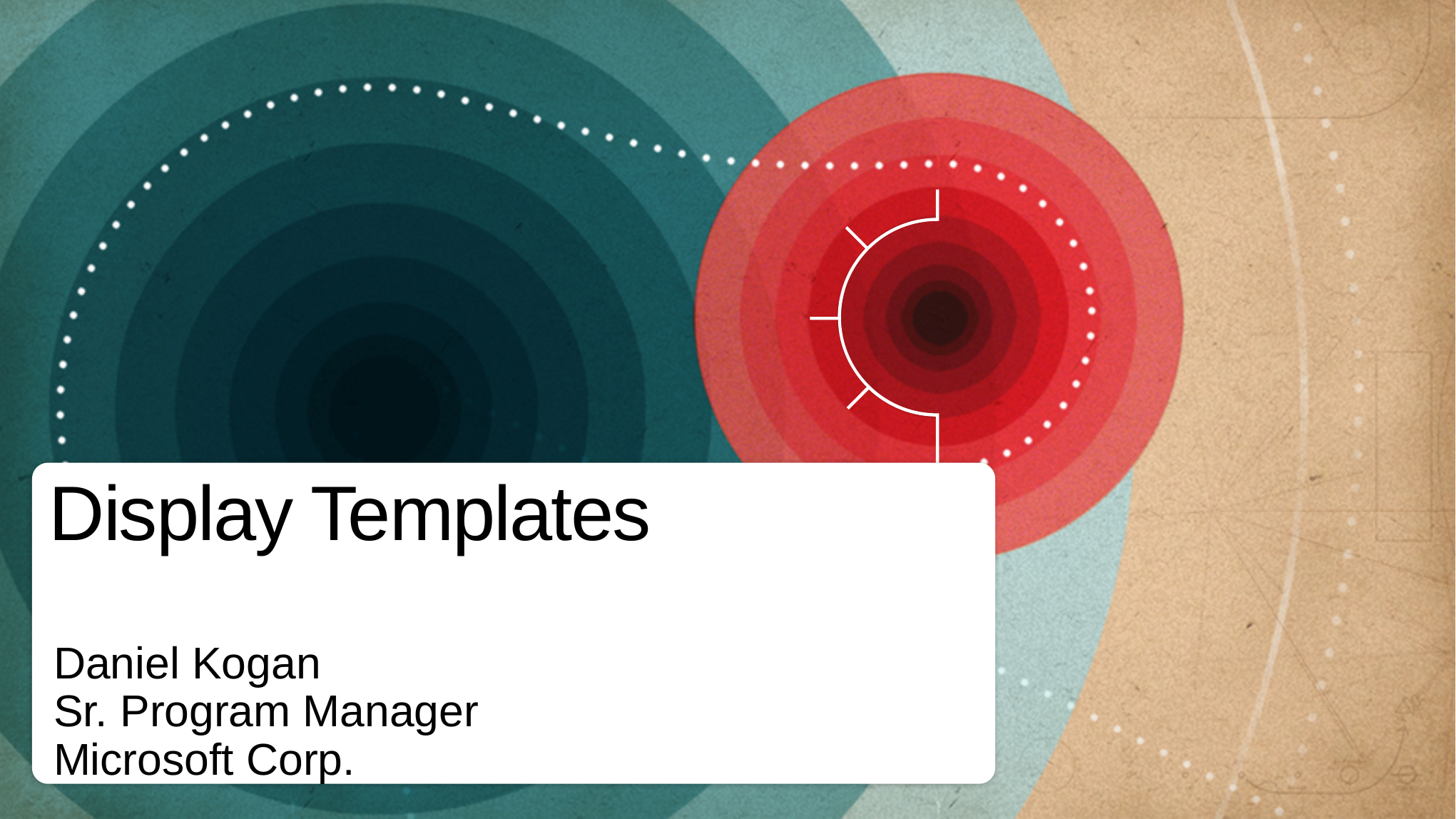

# Display Templates
Daniel Kogan
Sr. Program Manager
Microsoft Corp.